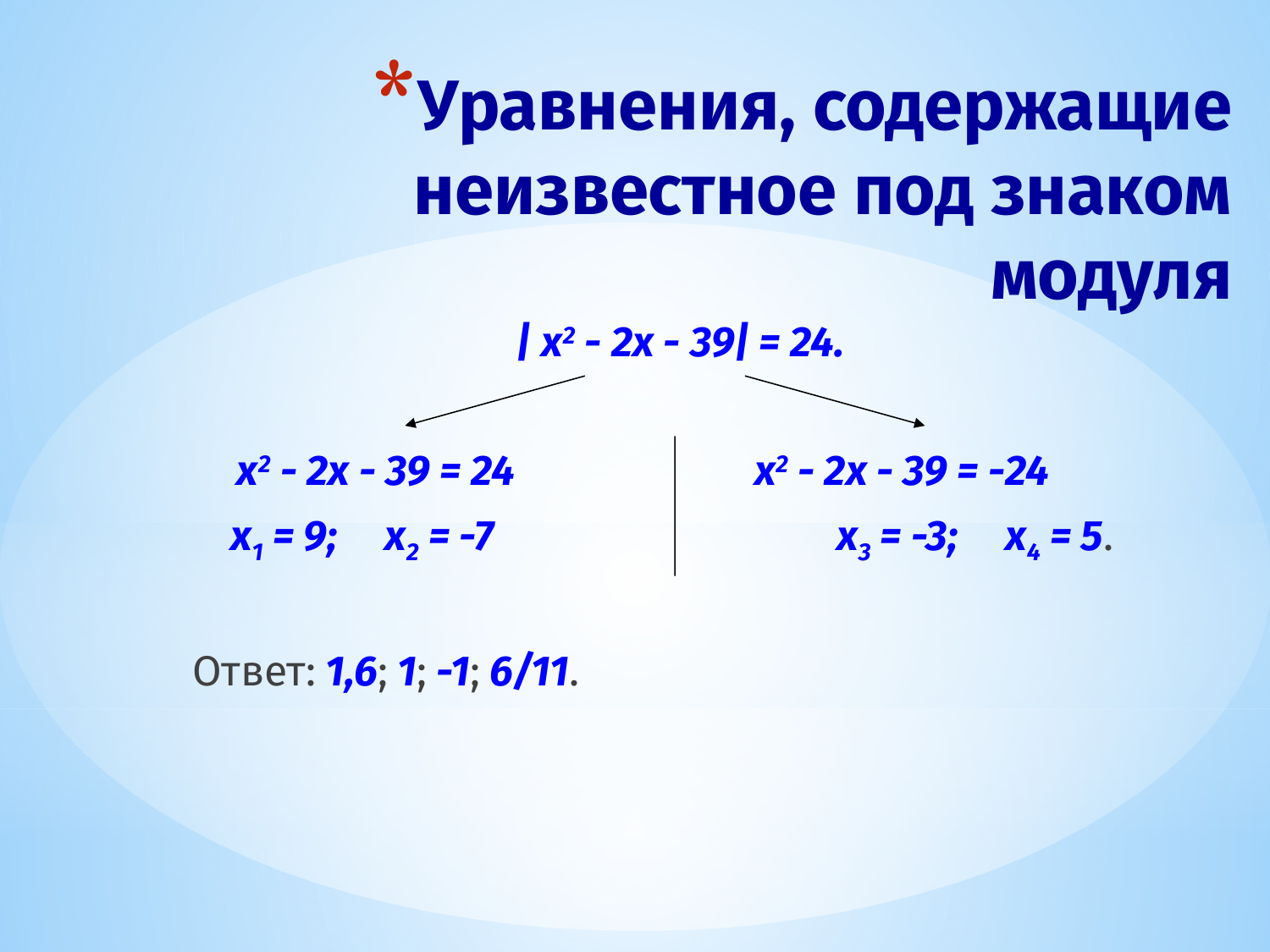

# Уравнения, содержащие неизвестное под знаком модуля

| х2 - 2х - 39| = 24.

	х2 - 2х - 39 = 24		 х2 - 2х - 39 = -24
	    х1 = 9;     х2 = -7			 х3 = -3;     х4 = 5.

	Ответ: 1,6; 1; -1; 6/11.